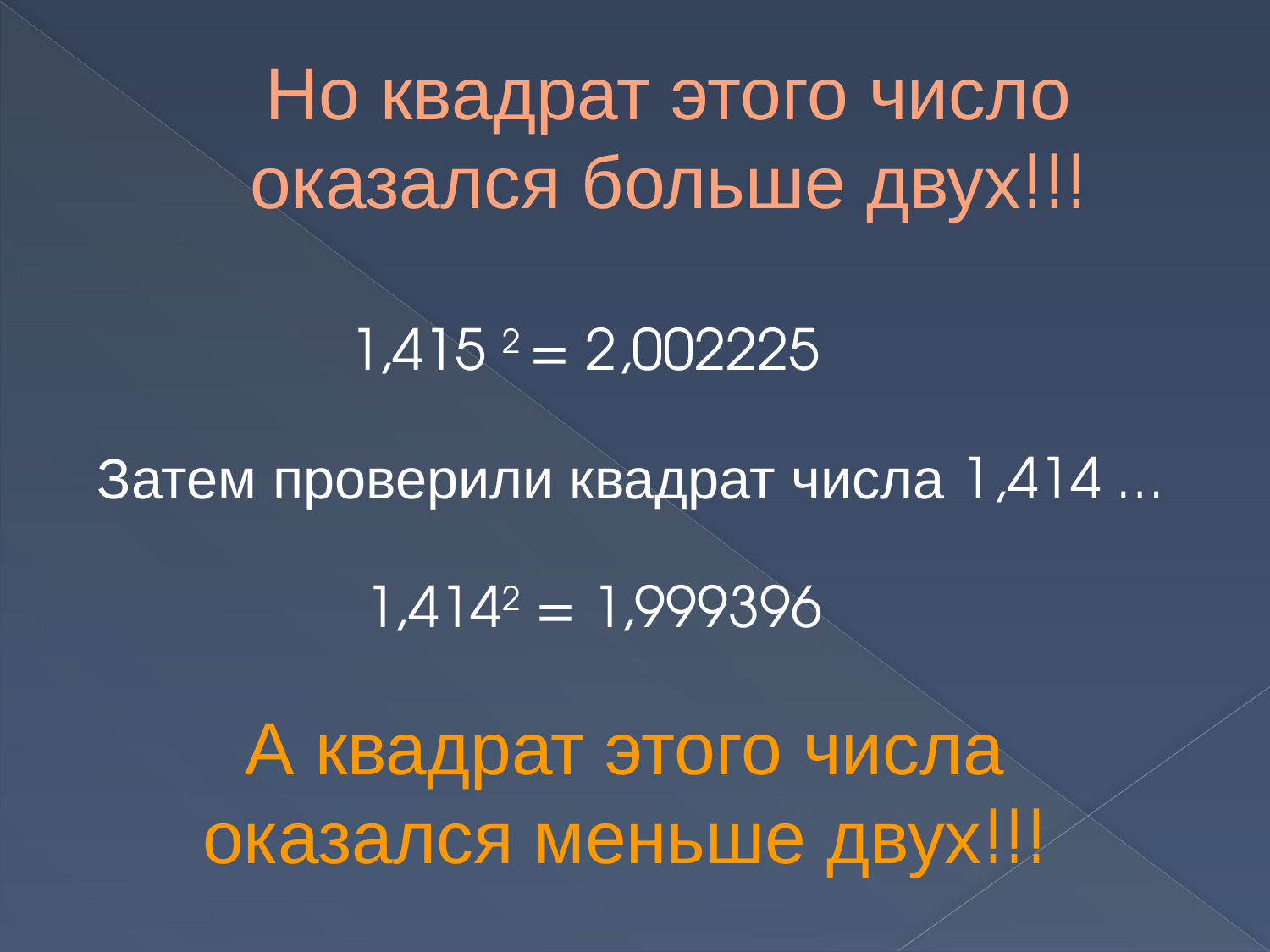

# Но квадрат этого число оказался больше двух!!!
1,415 2 = 2,002225
 Затем проверили квадрат числа 1,414 …
 1,4142 = 1,999396
А квадрат этого числа оказался меньше двух!!!